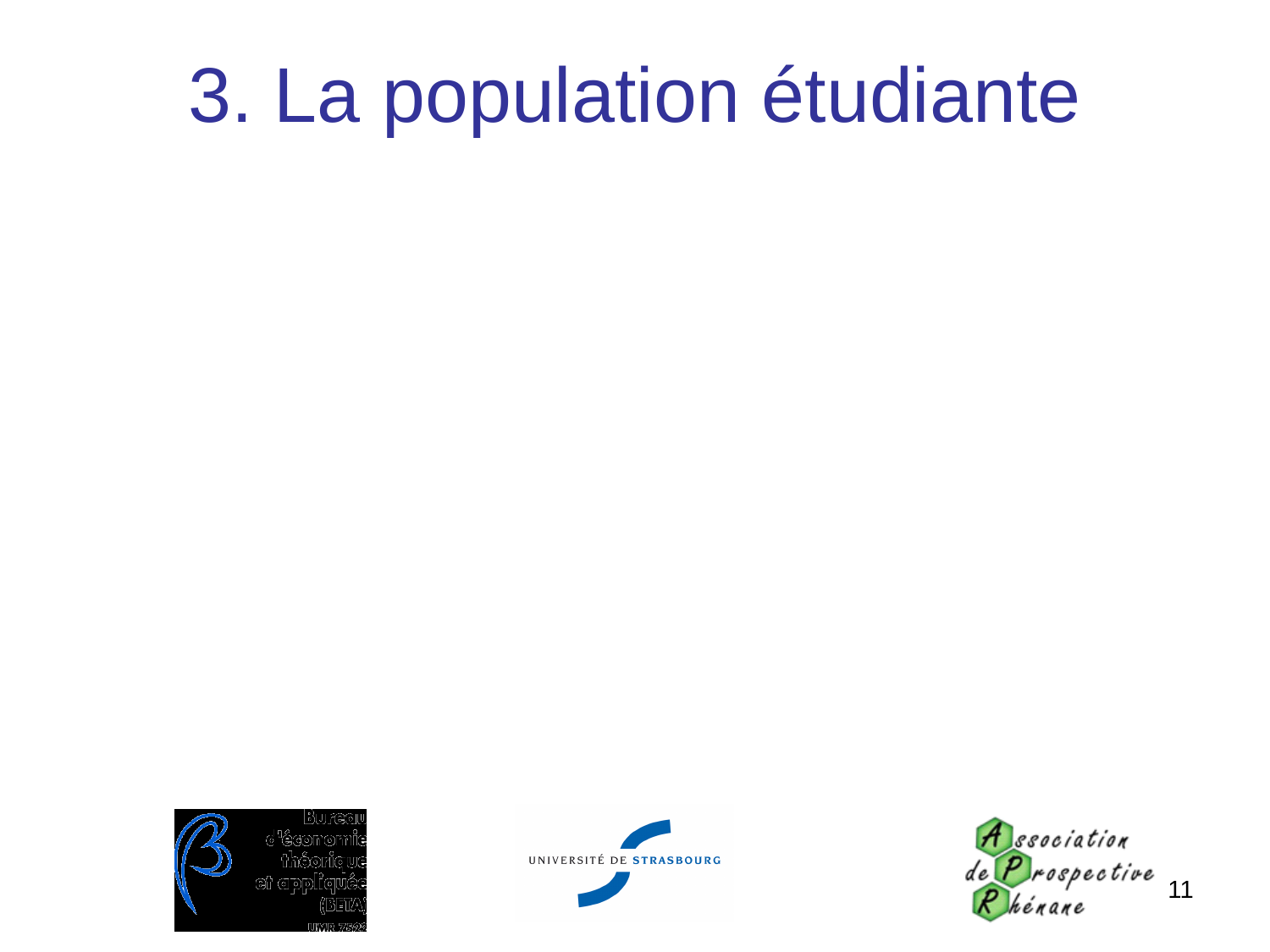

# 3. La population étudiante
Chacun des 39000 étudiants dépense un revenu annuel de 47400 F (7226 €) en moyenne, selon une enquête UMB sous la responsabilité de Claude REGNIER. C’est le revenu dépensé sur 10 mois et demi de scolarité qui est prise en compte ici.
Dépense globale: 1850 MF dont 90% dépensés dans le Bas-Rhin, soit 1700 MF (260 M€)
Cette dépense représente 58% de l’impact économique direct total
11